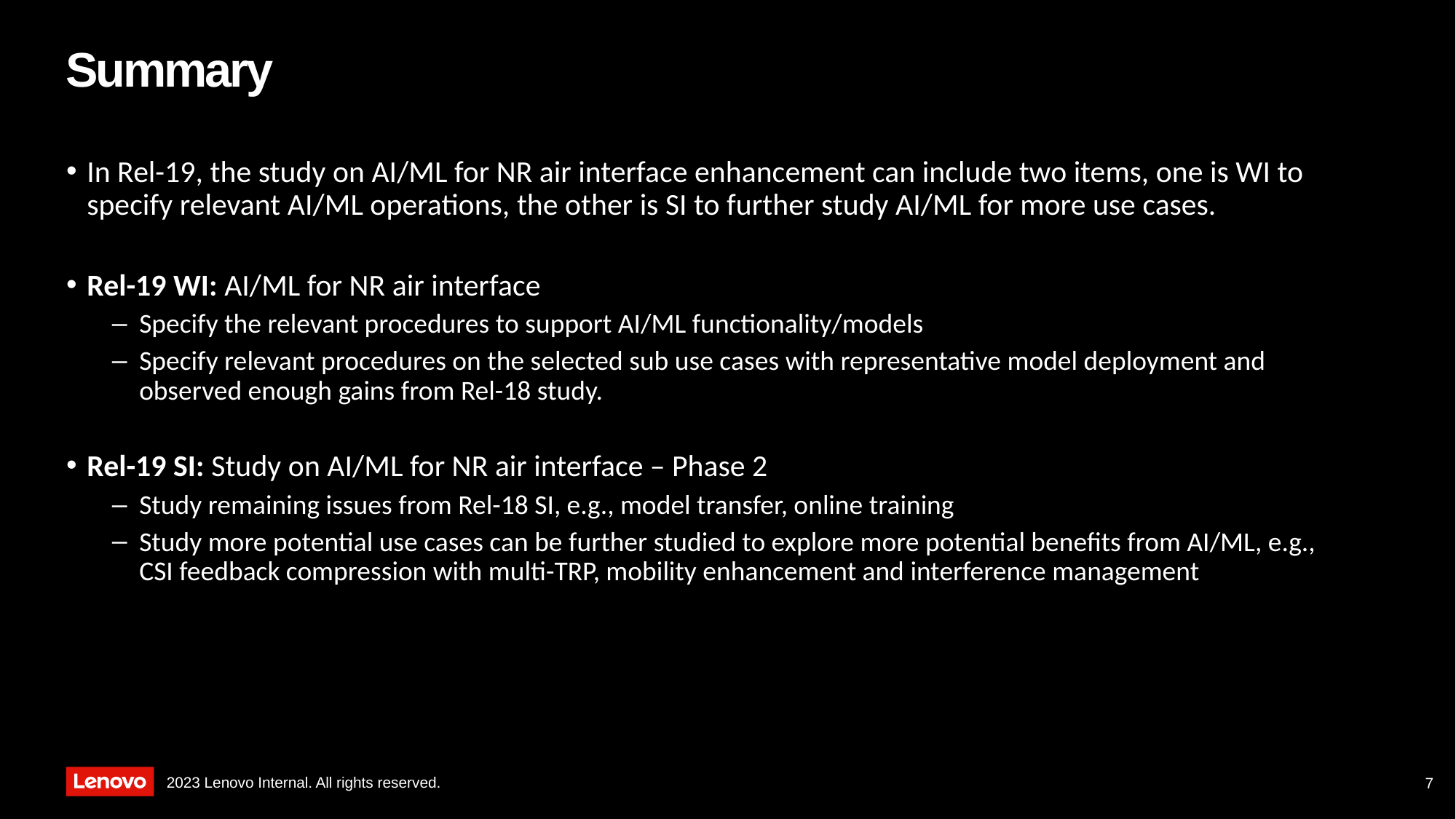

# Summary
In Rel-19, the study on AI/ML for NR air interface enhancement can include two items, one is WI to specify relevant AI/ML operations, the other is SI to further study AI/ML for more use cases.

Rel-19 WI: AI/ML for NR air interface
Specify the relevant procedures to support AI/ML functionality/models
Specify relevant procedures on the selected sub use cases with representative model deployment and observed enough gains from Rel-18 study.

Rel-19 SI: Study on AI/ML for NR air interface – Phase 2
Study remaining issues from Rel-18 SI, e.g., model transfer, online training
Study more potential use cases can be further studied to explore more potential benefits from AI/ML, e.g., CSI feedback compression with multi-TRP, mobility enhancement and interference management
7